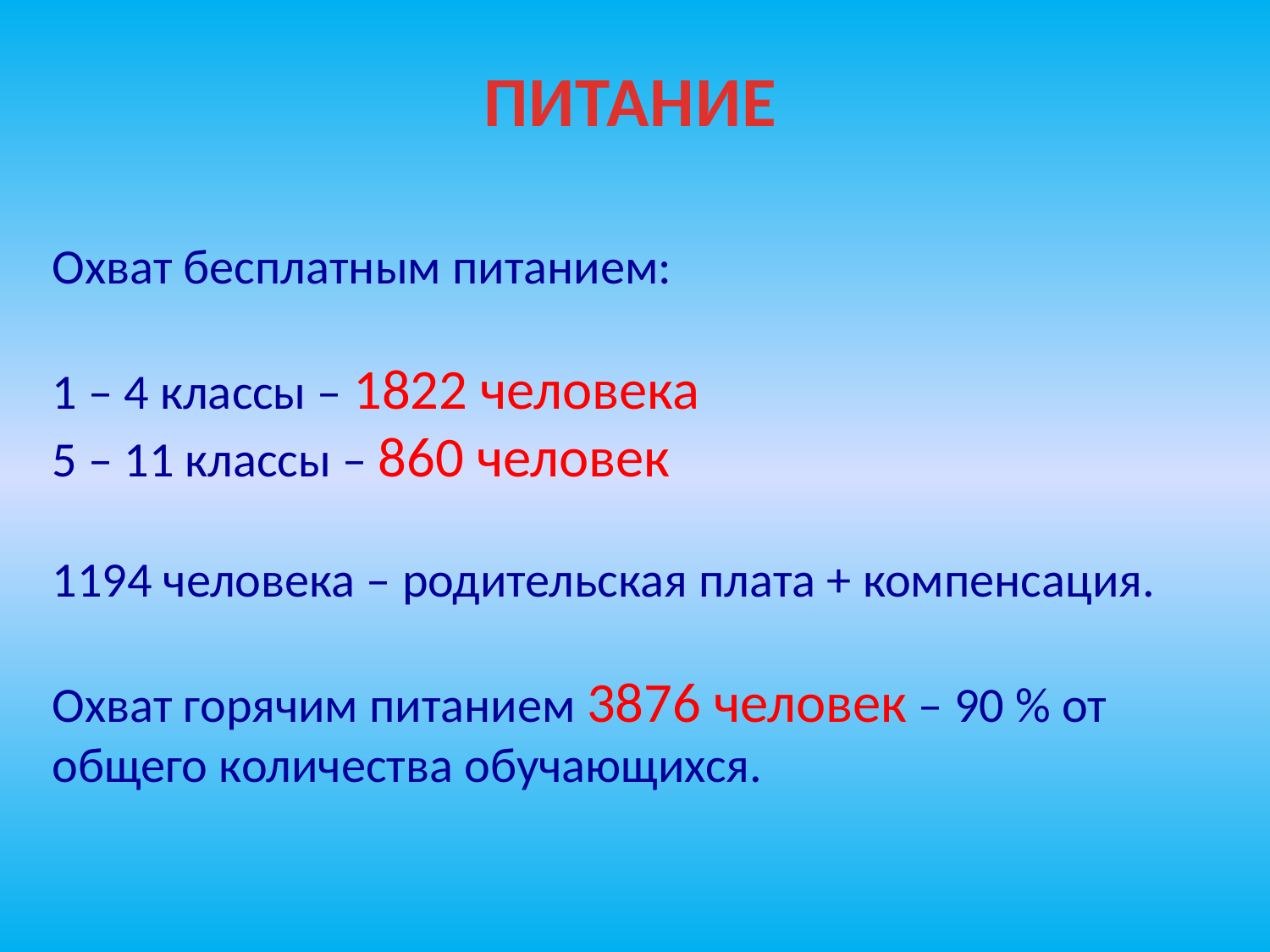

ПИТАНИЕ
Охват бесплатным питанием:

1 – 4 классы – 1822 человека
5 – 11 классы – 860 человек

1194 человека – родительская плата + компенсация.

Охват горячим питанием 3876 человек – 90 % от общего количества обучающихся.